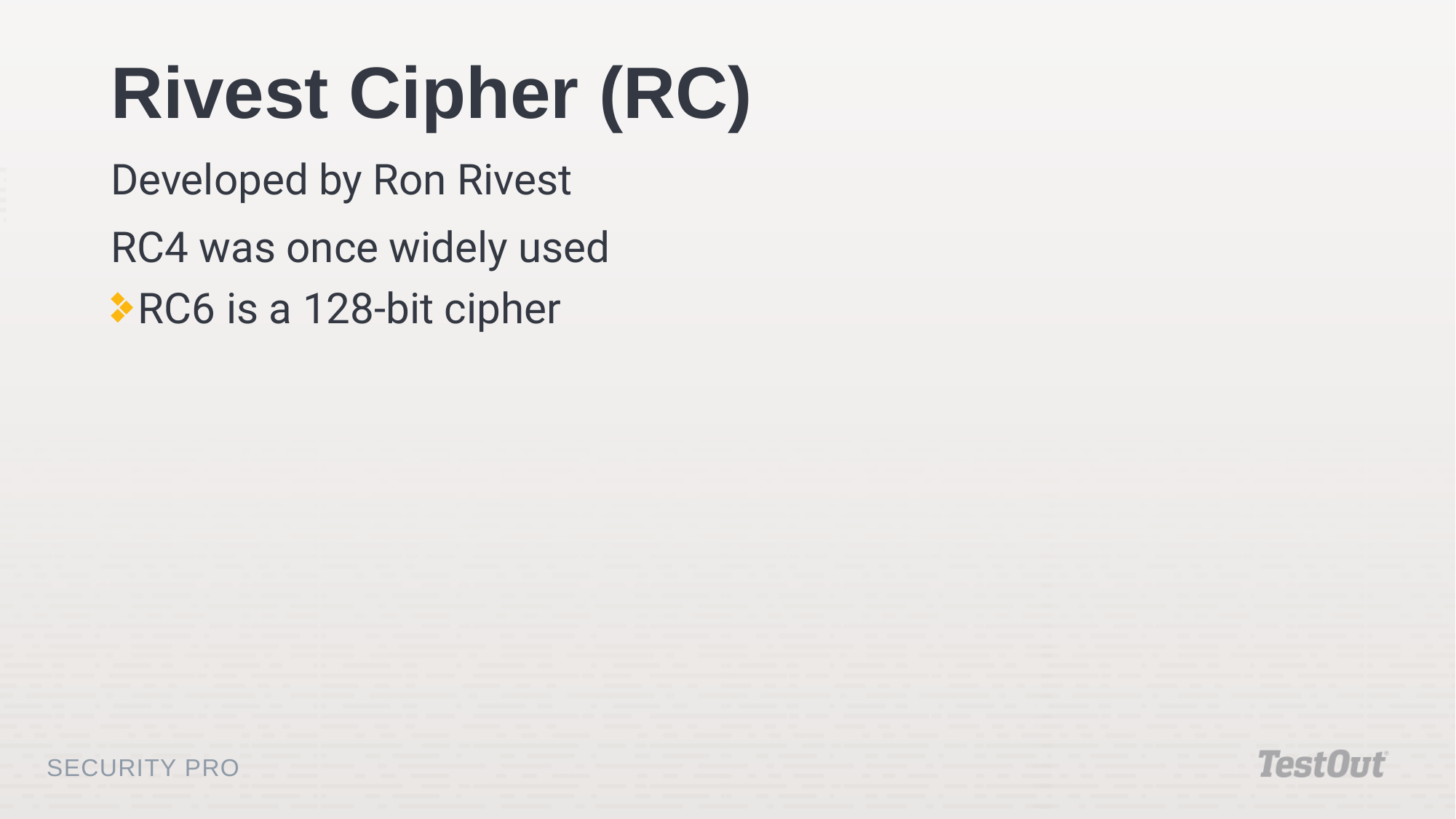

# Rivest Cipher (RC)
Developed by Ron Rivest
RC4 was once widely used
RC6 is a 128-bit cipher
Security Pro